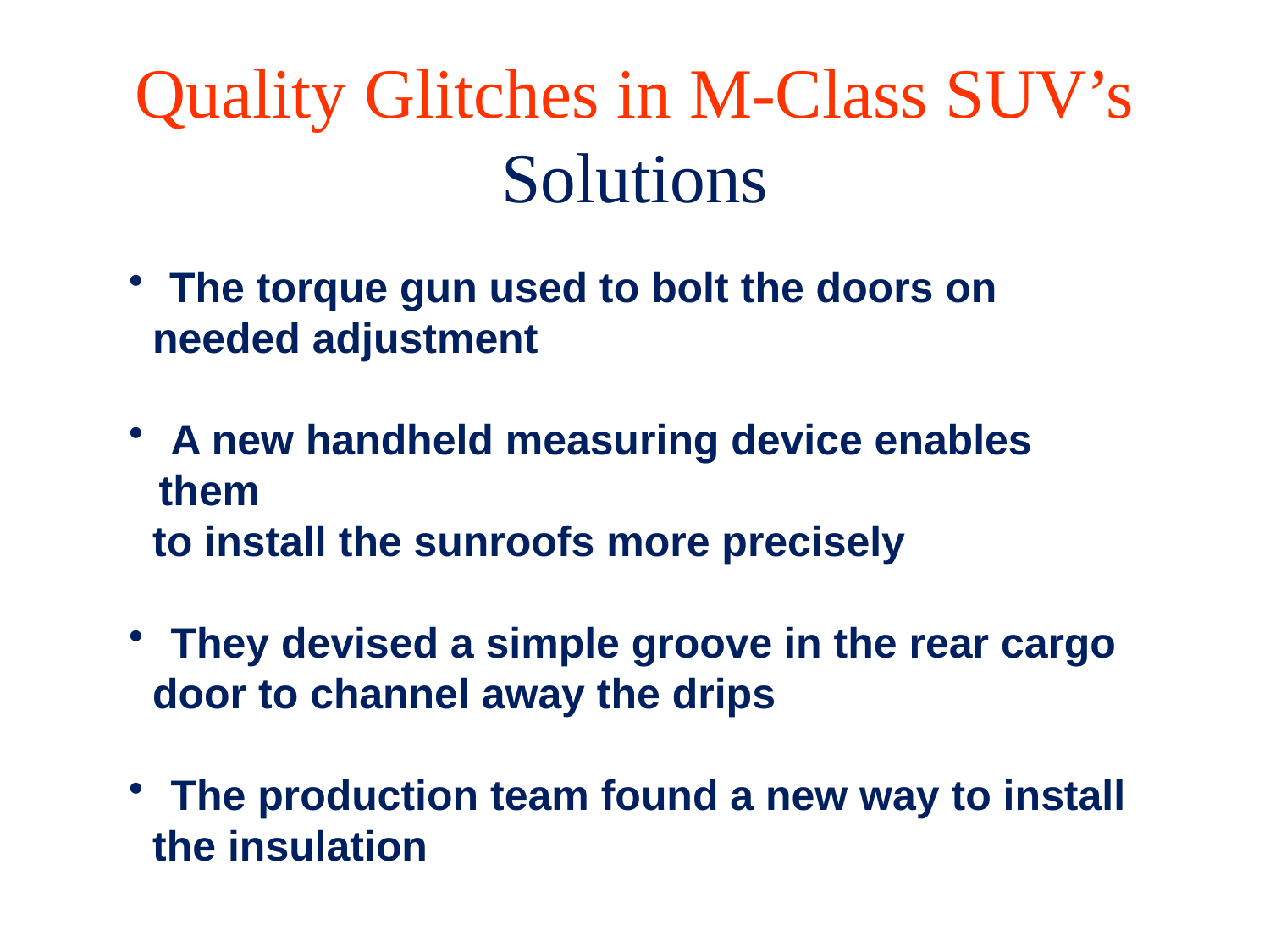

# Quality Glitches in M-Class SUV’s Solutions
 The torque gun used to bolt the doors on
  needed adjustment

 A new handheld measuring device enables them
  to install the sunroofs more precisely

 They devised a simple groove in the rear cargo
  door to channel away the drips

 The production team found a new way to install
  the insulation